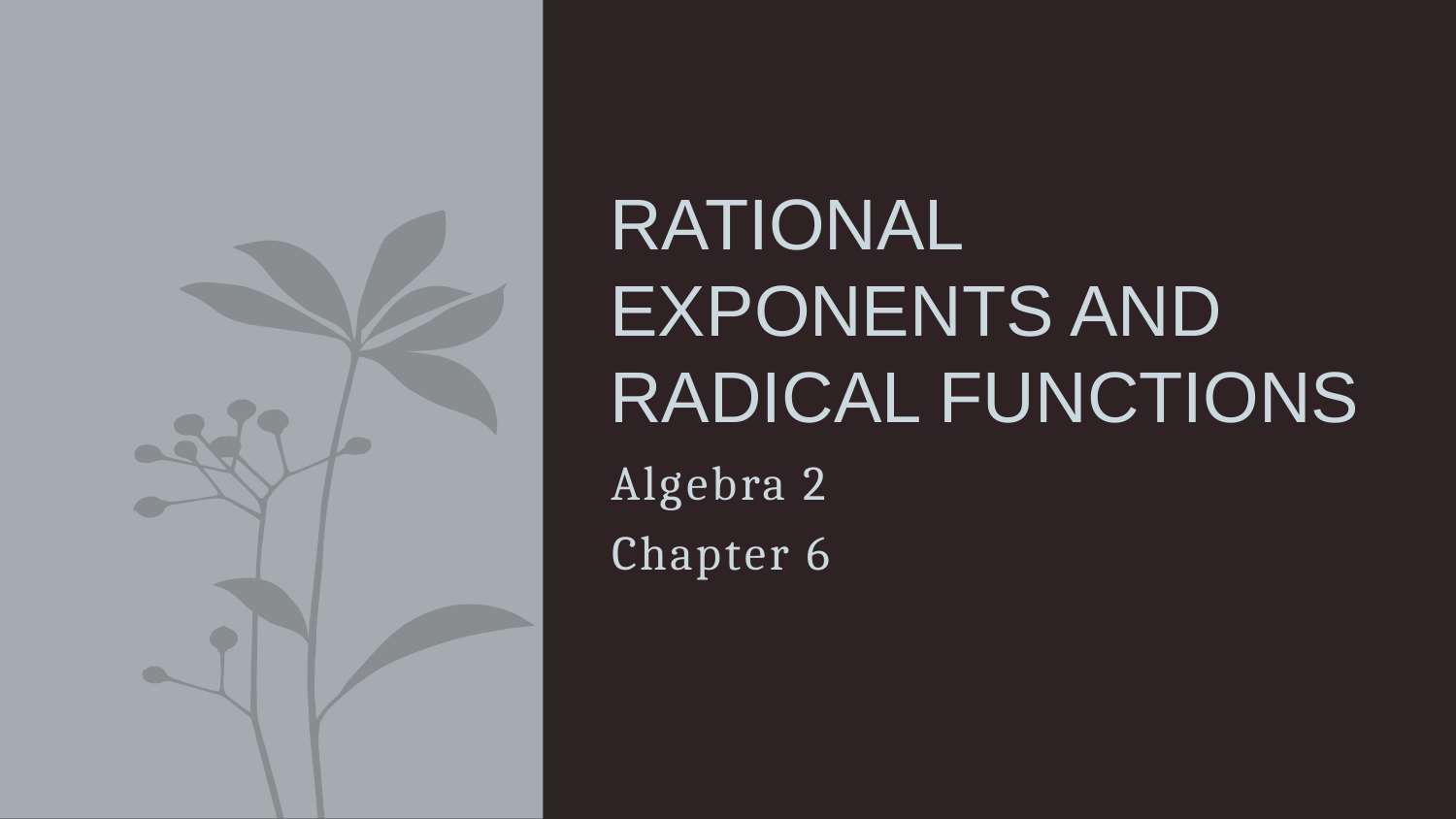

# Rational Exponents and Radical Functions
Algebra 2
Chapter 6